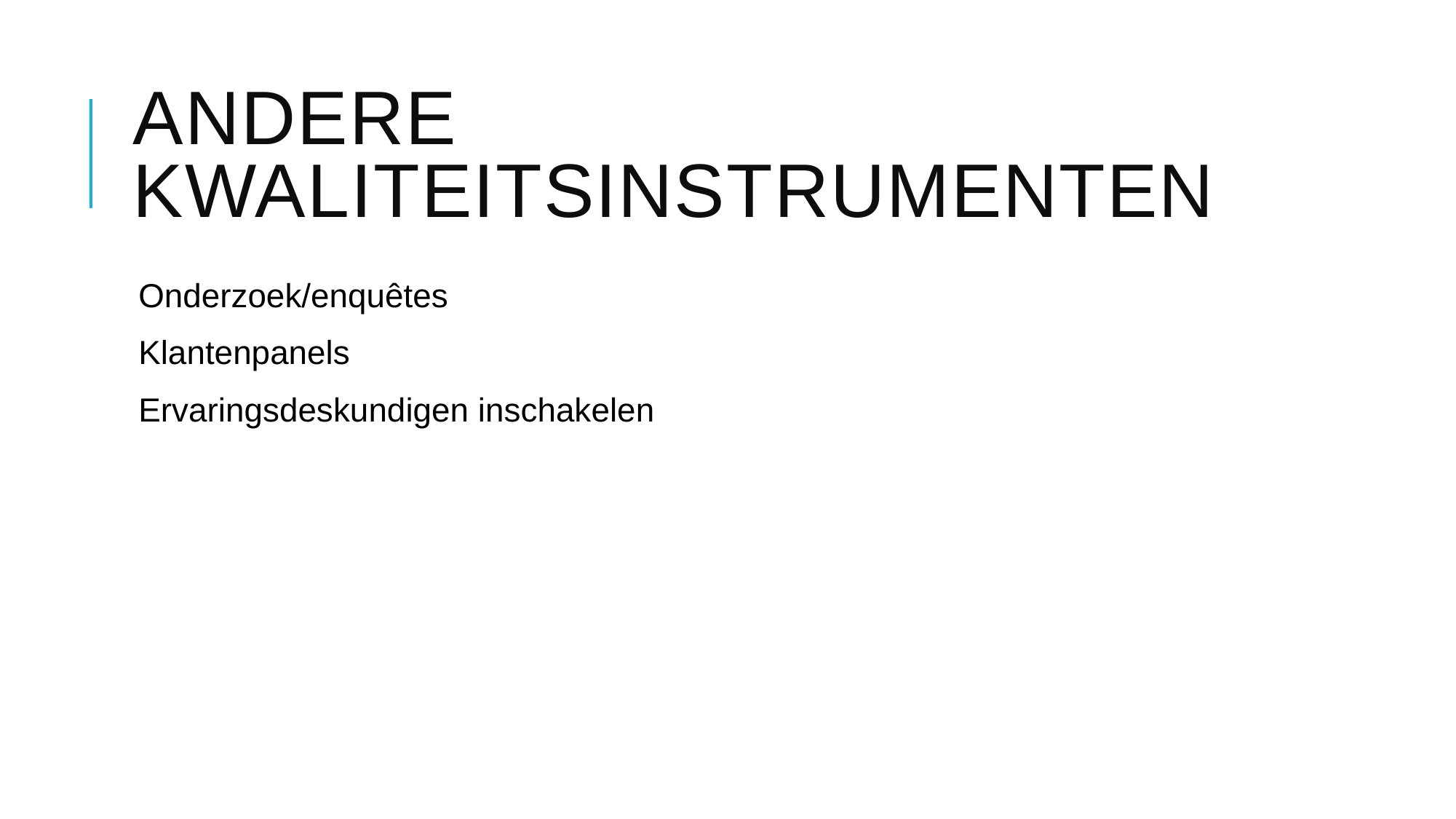

# Andere kwaliteitsinstrumenten
Onderzoek/enquêtes
Klantenpanels
Ervaringsdeskundigen inschakelen